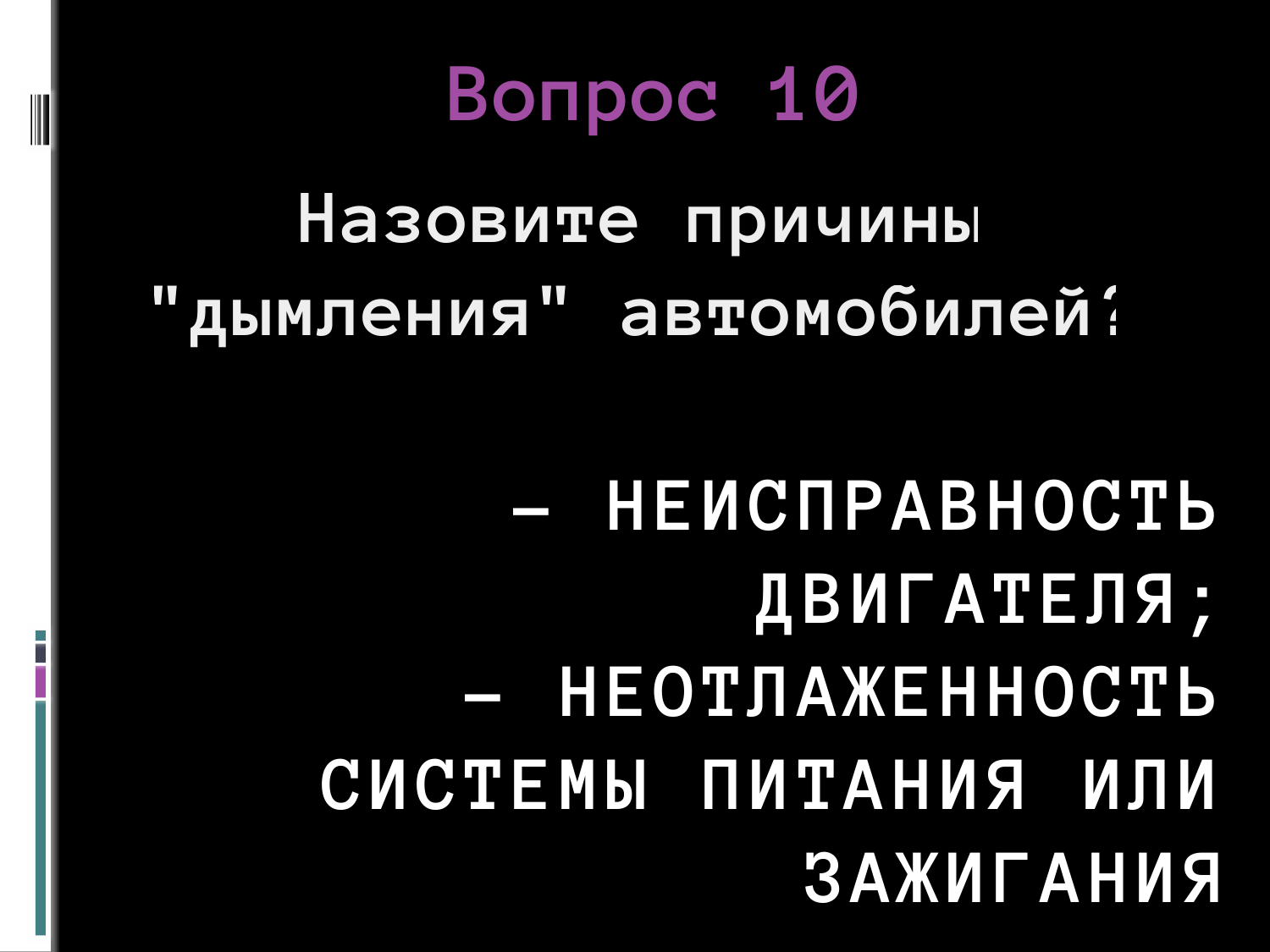

# Вопрос 10
Назовите причины "дымления" автомобилей?
- неисправность двигателя;
 - неотлаженность системы питания или зажигания